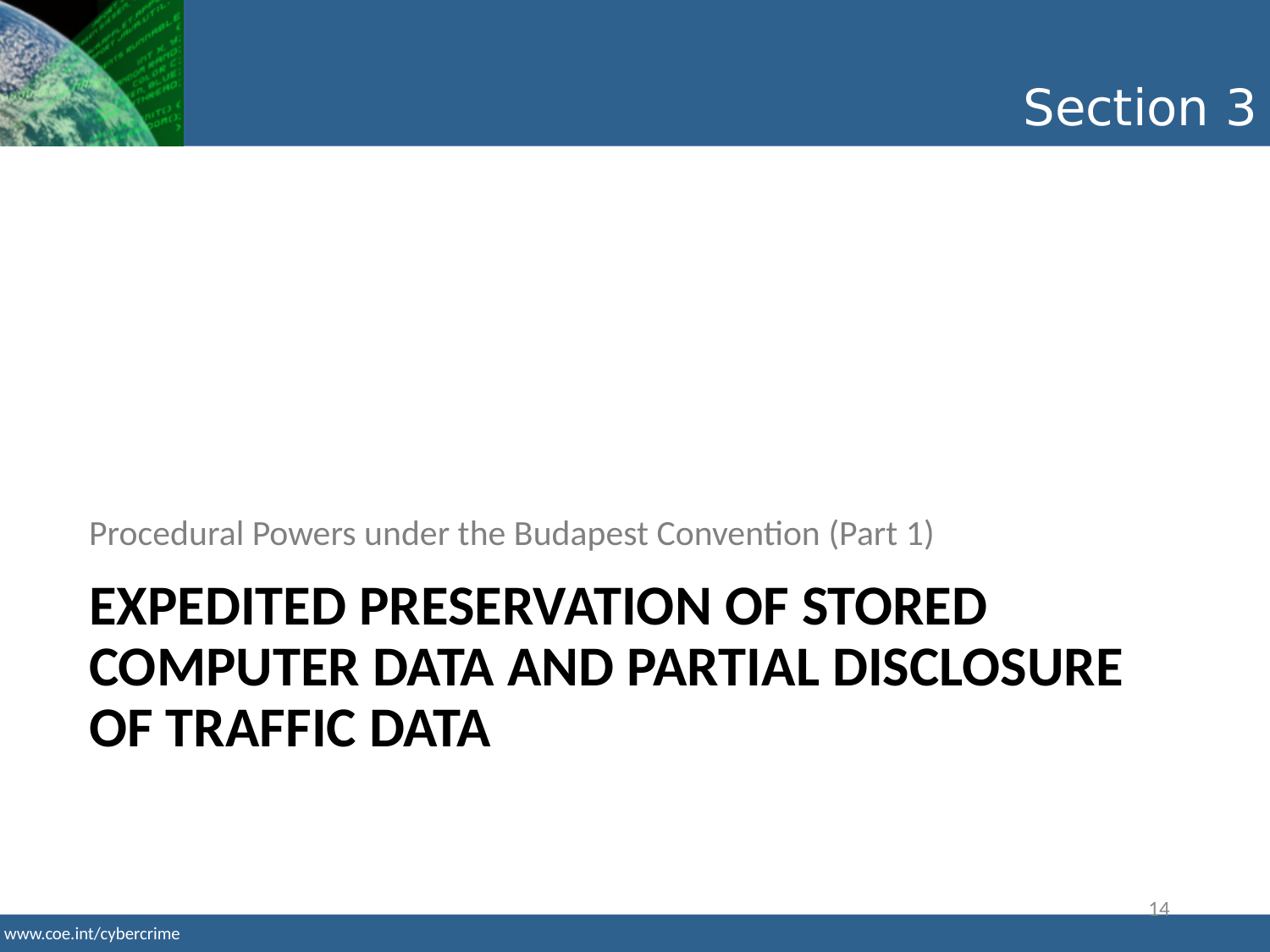

Section 3

Procedural Powers under the Budapest Convention (Part 1)

# EXPEDITED PRESERVATION OF STORED COMPUTER DATA and partial disclosure of traffic data
14